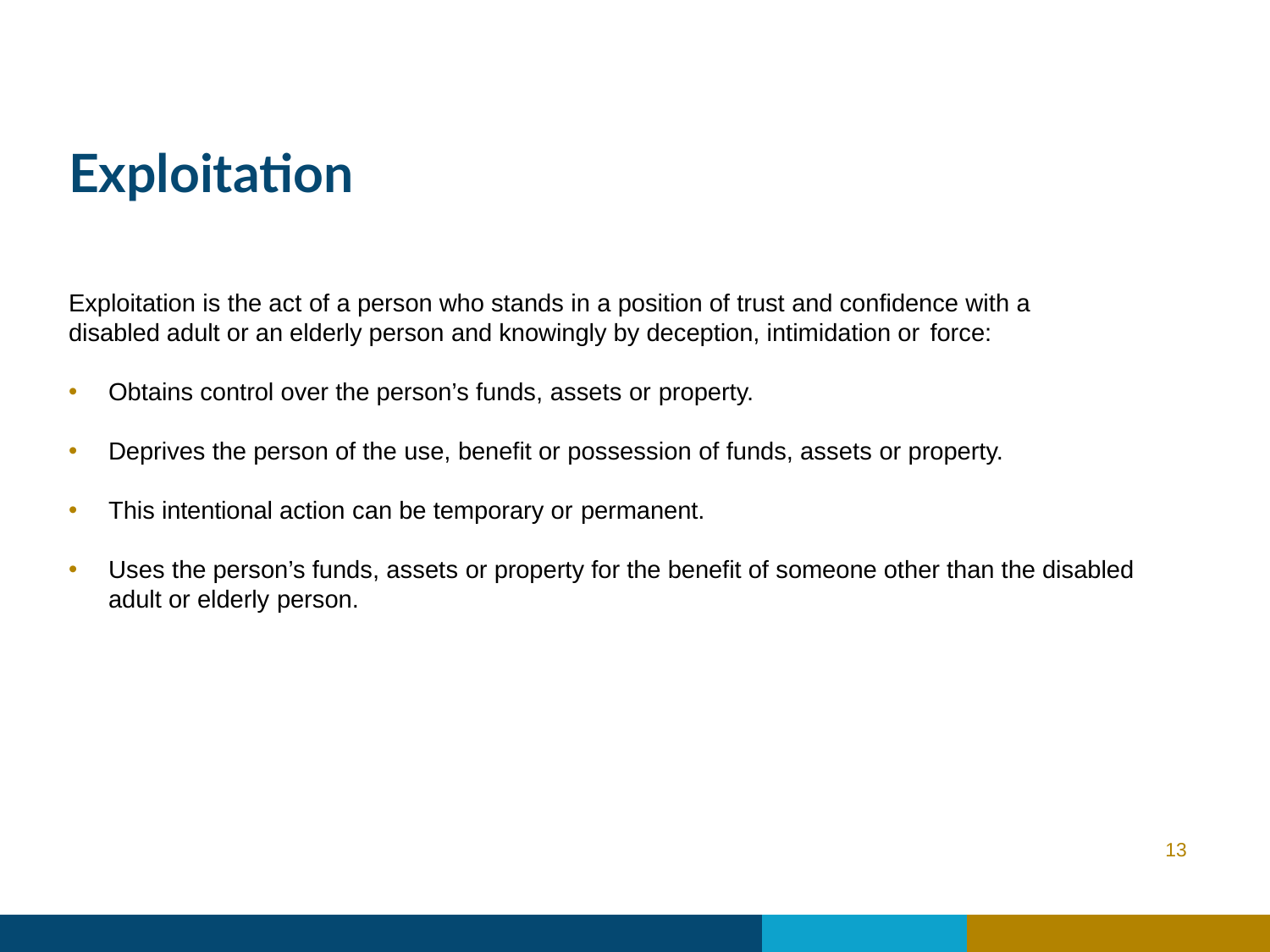

# Exploitation
Exploitation is the act of a person who stands in a position of trust and confidence with a disabled adult or an elderly person and knowingly by deception, intimidation or force:
Obtains control over the person’s funds, assets or property.
Deprives the person of the use, benefit or possession of funds, assets or property.
This intentional action can be temporary or permanent.
Uses the person’s funds, assets or property for the benefit of someone other than the disabled  adult or elderly person.
13